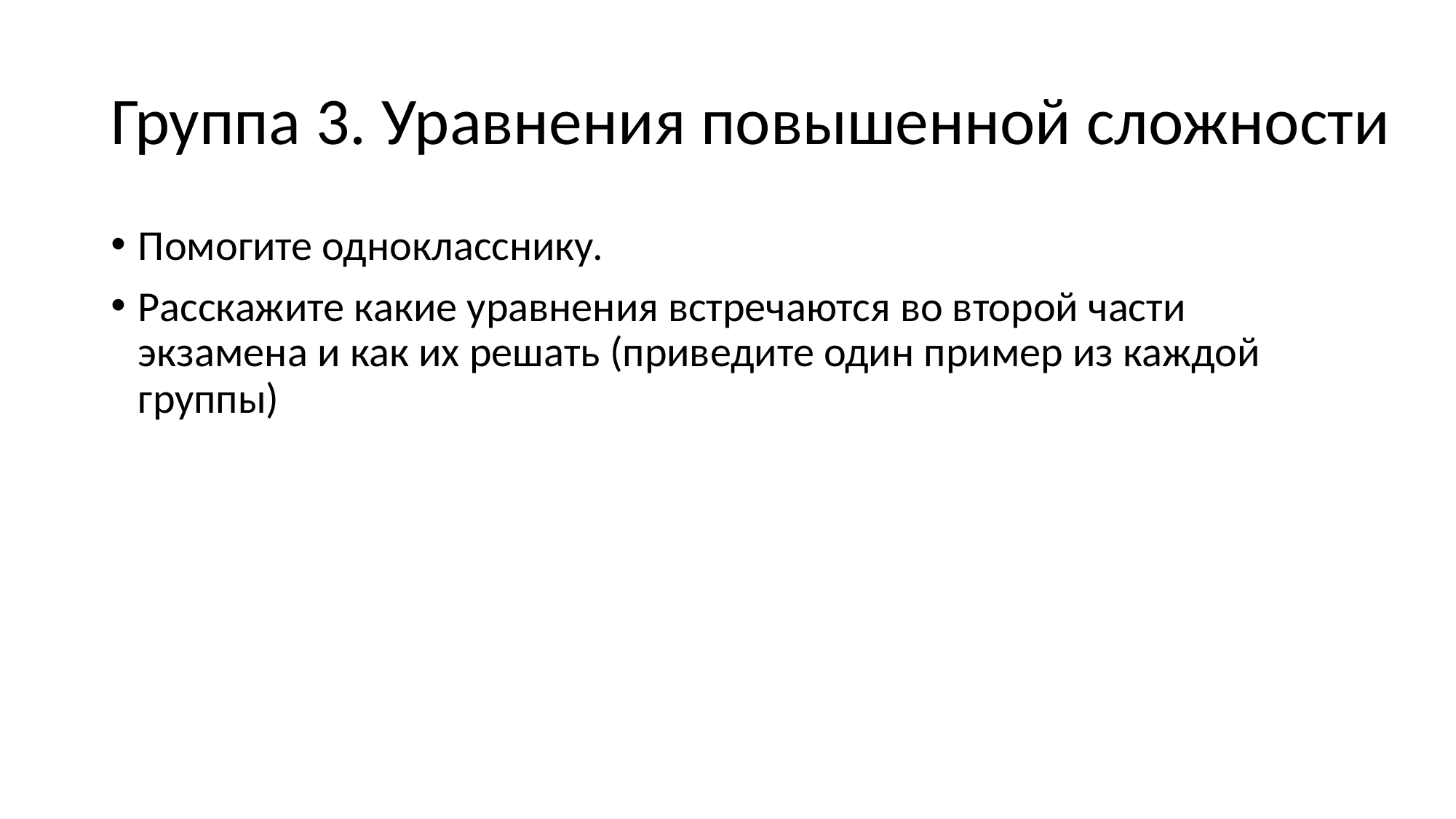

# Группа 3. Уравнения повышенной сложности
Помогите однокласснику.
Расскажите какие уравнения встречаются во второй части экзамена и как их решать (приведите один пример из каждой группы)